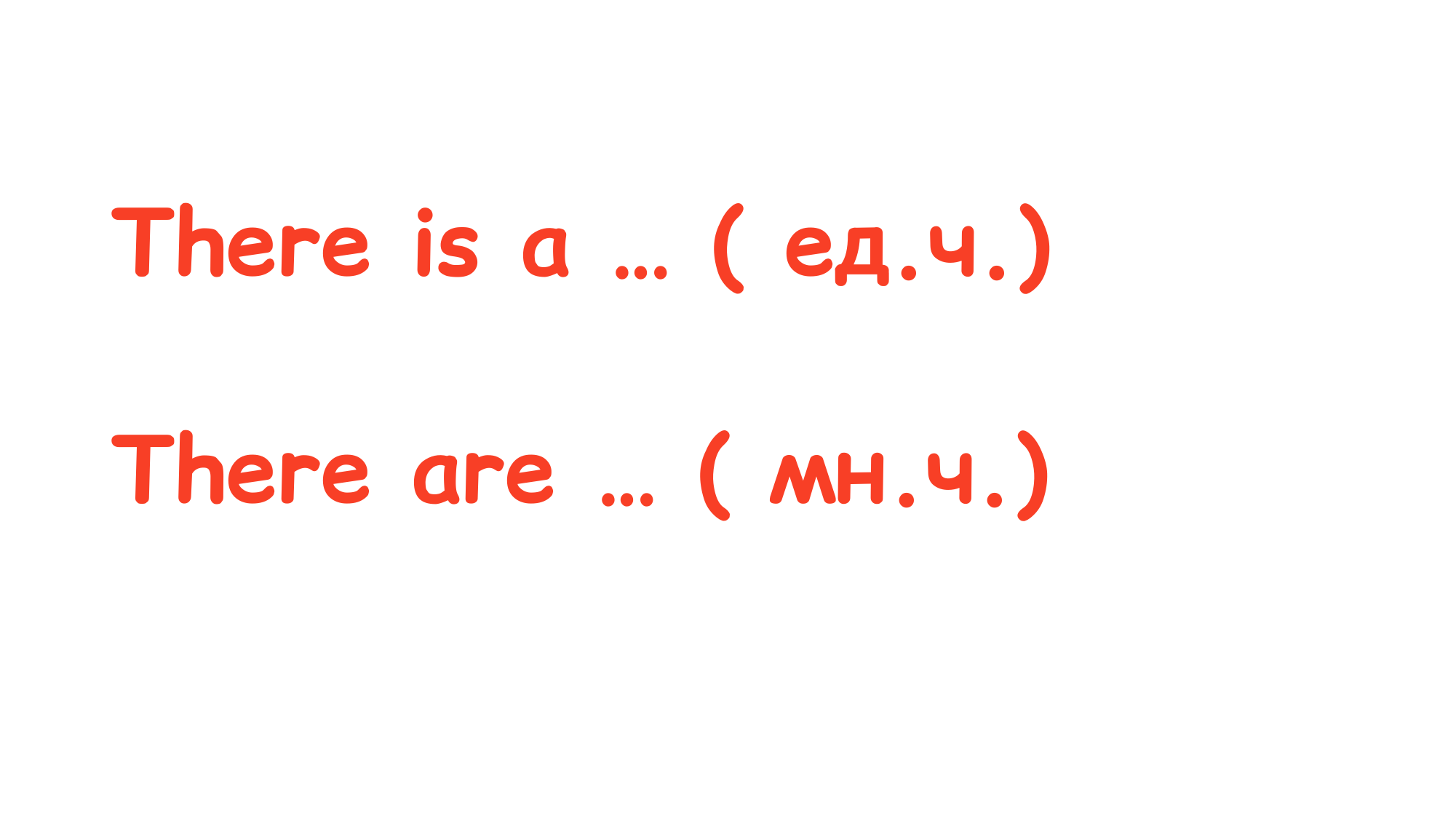

There is a … ( ед.ч.)

There are … ( мн.ч.)